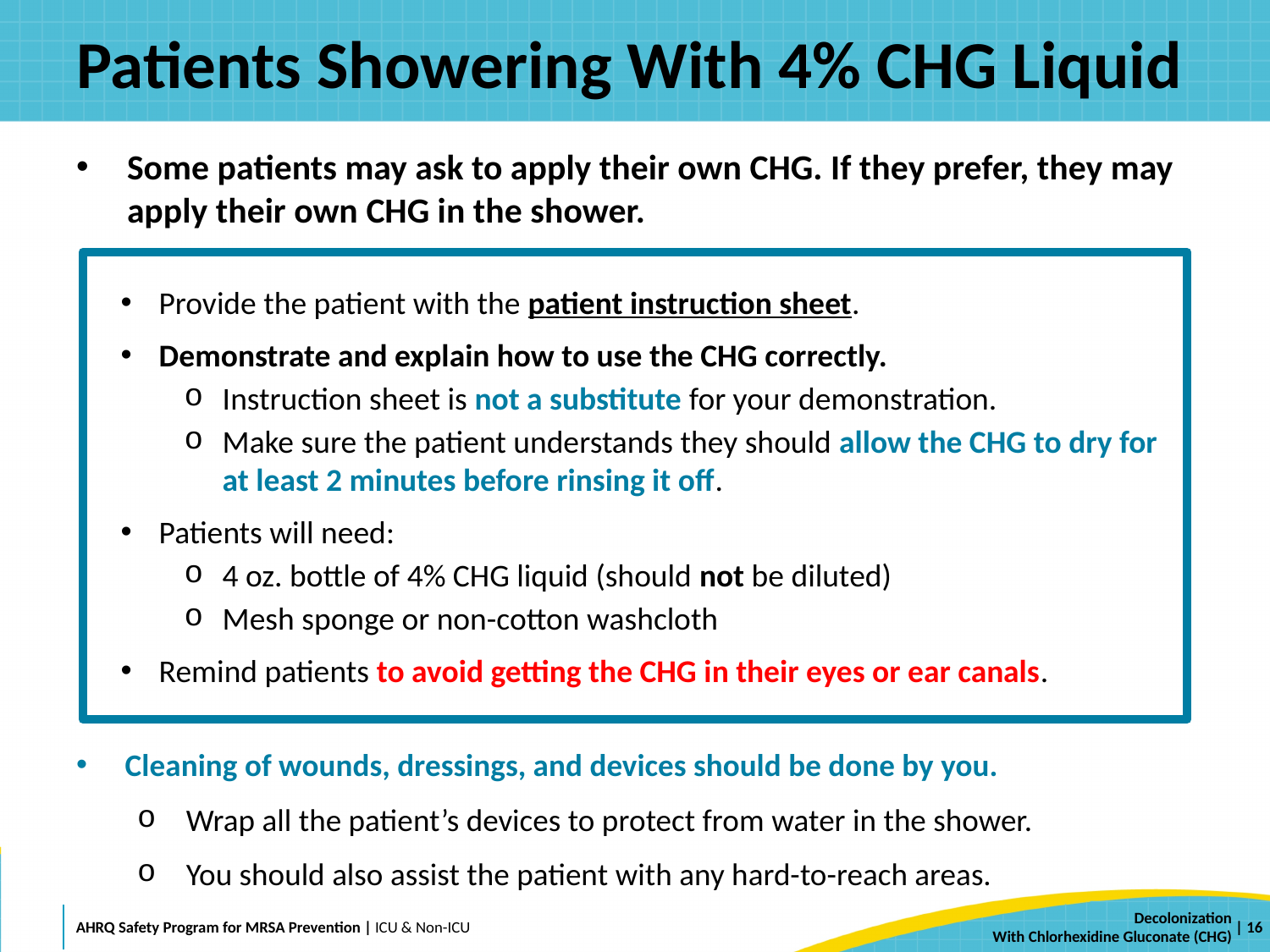

# Patients Showering With 4% CHG Liquid
Some patients may ask to apply their own CHG. If they prefer, they may apply their own CHG in the shower.
Provide the patient with the patient instruction sheet.
Demonstrate and explain how to use the CHG correctly.
Instruction sheet is not a substitute for your demonstration.
Make sure the patient understands they should allow the CHG to dry for at least 2 minutes before rinsing it off.
Patients will need:
4 oz. bottle of 4% CHG liquid (should not be diluted)
Mesh sponge or non-cotton washcloth
Remind patients to avoid getting the CHG in their eyes or ear canals.
Cleaning of wounds, dressings, and devices should be done by you.
Wrap all the patient’s devices to protect from water in the shower.
You should also assist the patient with any hard-to-reach areas.
 | 16